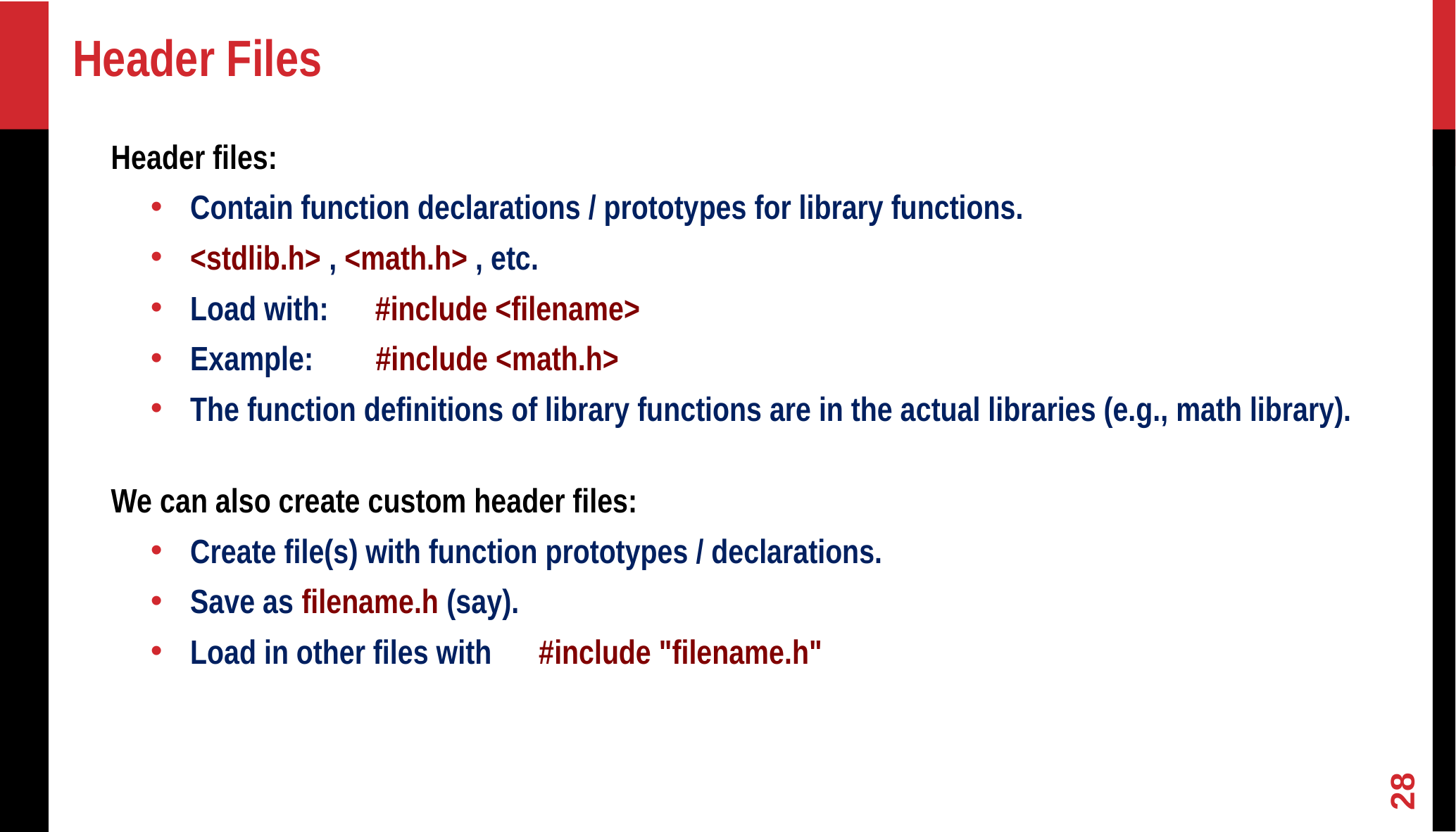

# Header Files
Header files:
Contain function declarations / prototypes for library functions.
<stdlib.h> , <math.h> , etc.
Load with:      #include <filename>
Example:        #include <math.h>
The function definitions of library functions are in the actual libraries (e.g., math library).

We can also create custom header files:
Create file(s) with function prototypes / declarations.
Save as filename.h (say).
Load in other files with      #include "filename.h"
28